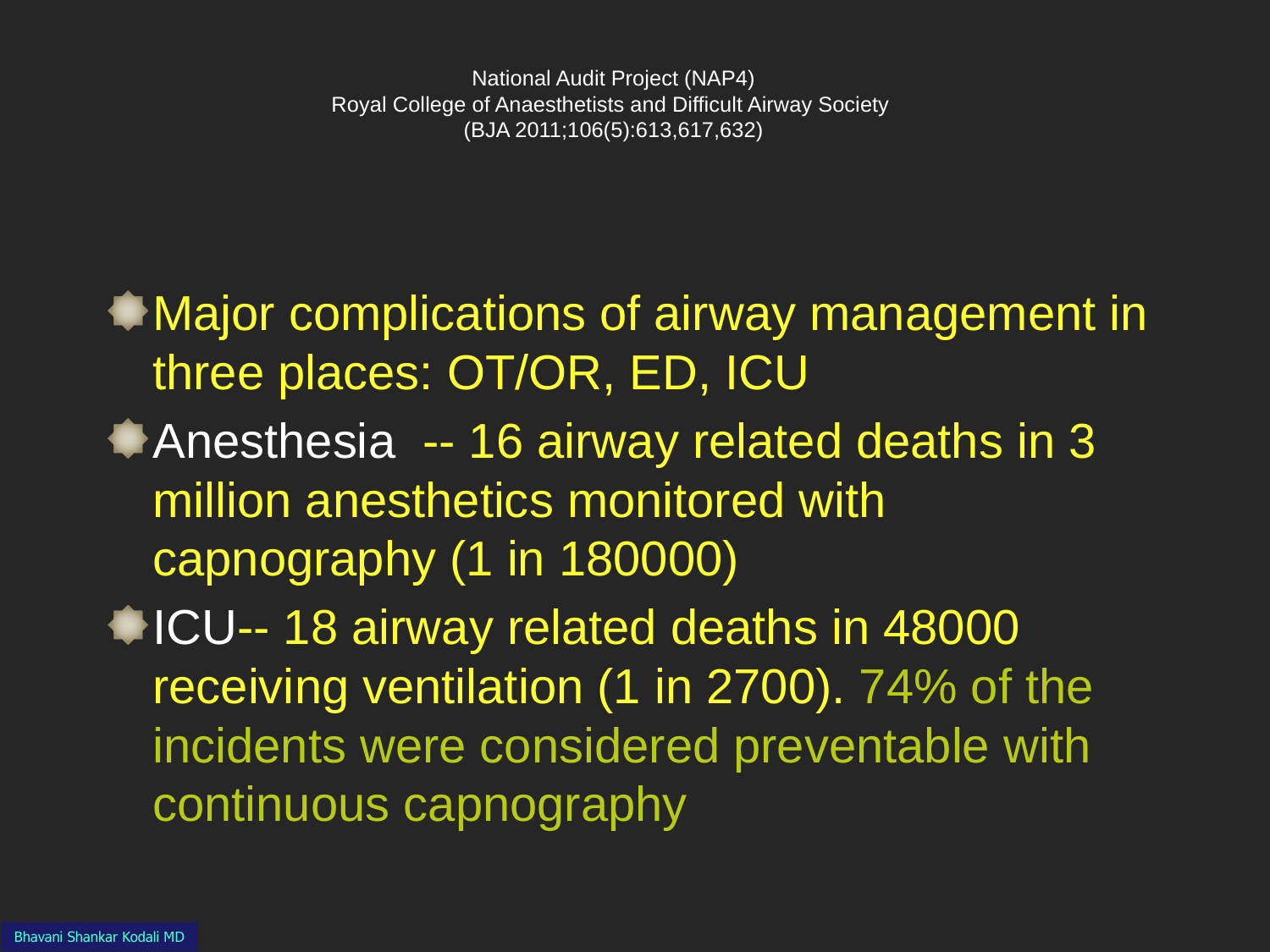

# National Audit Project (NAP4) Royal College of Anaesthetists and Difficult Airway Society (BJA 2011;106(5):613,617,632)
Major complications of airway management in three places: OT/OR, ED, ICU
Anesthesia  -- 16 airway related deaths in 3 million anesthetics monitored with capnography (1 in 180000)
ICU-- 18 airway related deaths in 48000 receiving ventilation (1 in 2700). 74% of the incidents were considered preventable with continuous capnography

Bhavani Shankar Kodali MD